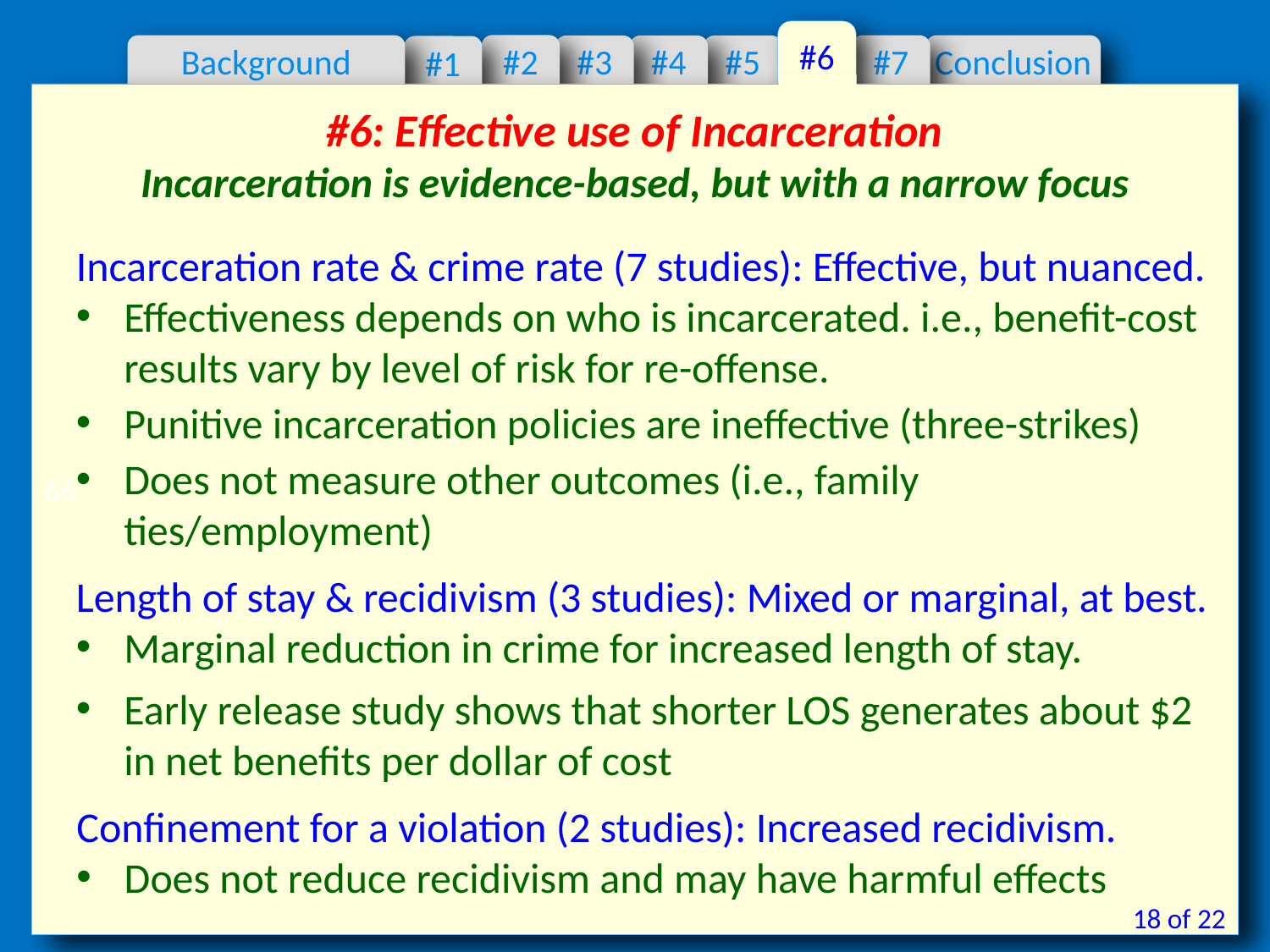

#6
#2
#7
Conclusion
#3
#4
#5
#1
Background

66

#6: Effective use of Incarceration
Incarceration is evidence-based, but with a narrow focus
Incarceration rate & crime rate (7 studies): Effective, but nuanced.
Effectiveness depends on who is incarcerated. i.e., benefit-cost results vary by level of risk for re-offense.
Punitive incarceration policies are ineffective (three-strikes)
Does not measure other outcomes (i.e., family ties/employment)
Length of stay & recidivism (3 studies): Mixed or marginal, at best.
Marginal reduction in crime for increased length of stay.
Early release study shows that shorter LOS generates about $2 in net benefits per dollar of cost
Confinement for a violation (2 studies): Increased recidivism.
Does not reduce recidivism and may have harmful effects

18 of 22